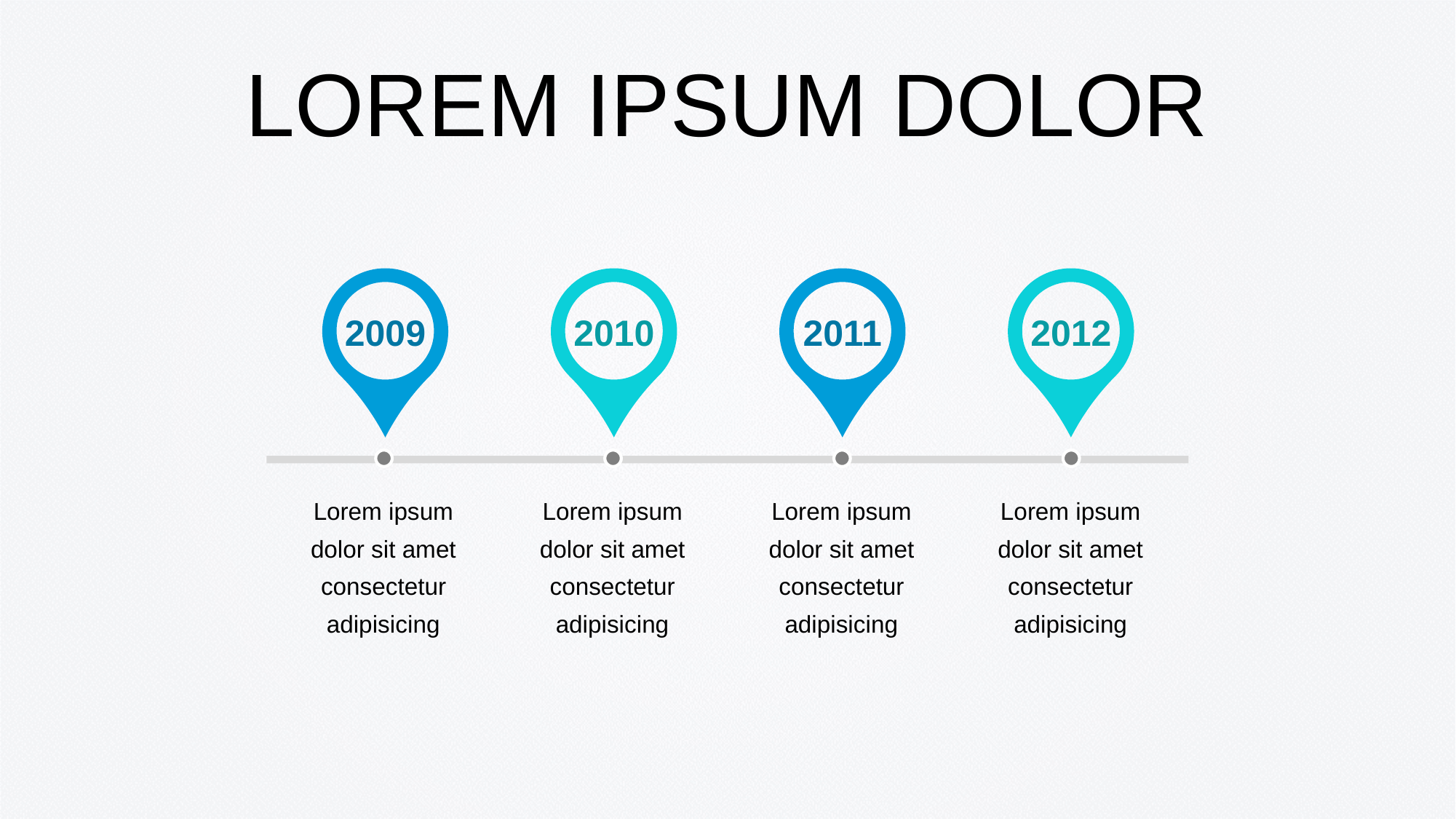

# LOREM IPSUM DOLOR
2009
2010
2011
2012

Lorem ipsum dolor sit amet consectetur adipisicing
Lorem ipsum dolor sit amet consectetur adipisicing
Lorem ipsum dolor sit amet consectetur adipisicing
Lorem ipsum dolor sit amet consectetur adipisicing